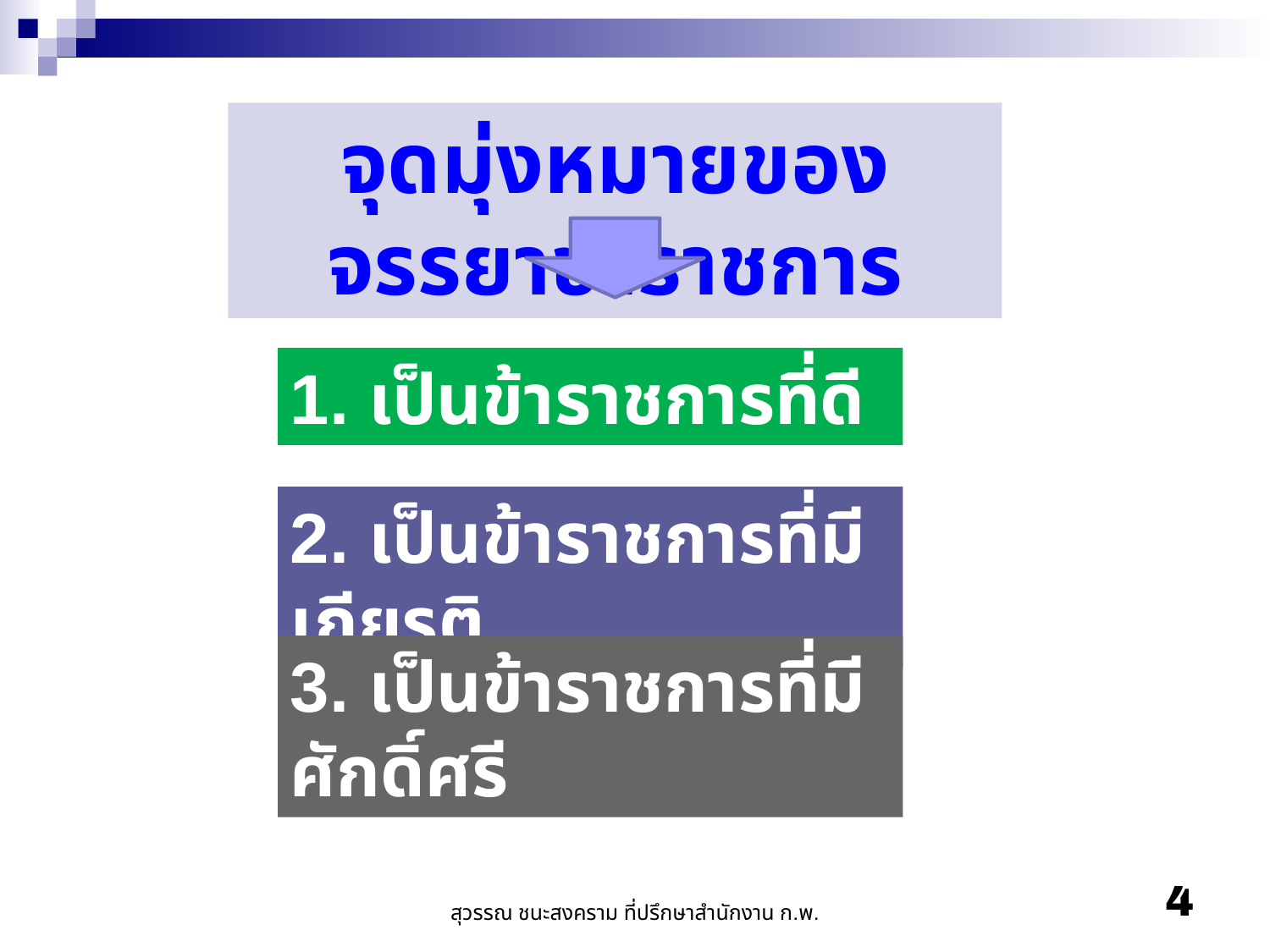

จุดมุ่งหมายของจรรยาข้าราชการ

1. เป็นข้าราชการที่ดี
2. เป็นข้าราชการที่มีเกียรติ
3. เป็นข้าราชการที่มีศักดิ์ศรี
สุวรรณ ชนะสงคราม ที่ปรึกษาสำนักงาน ก.พ.
4